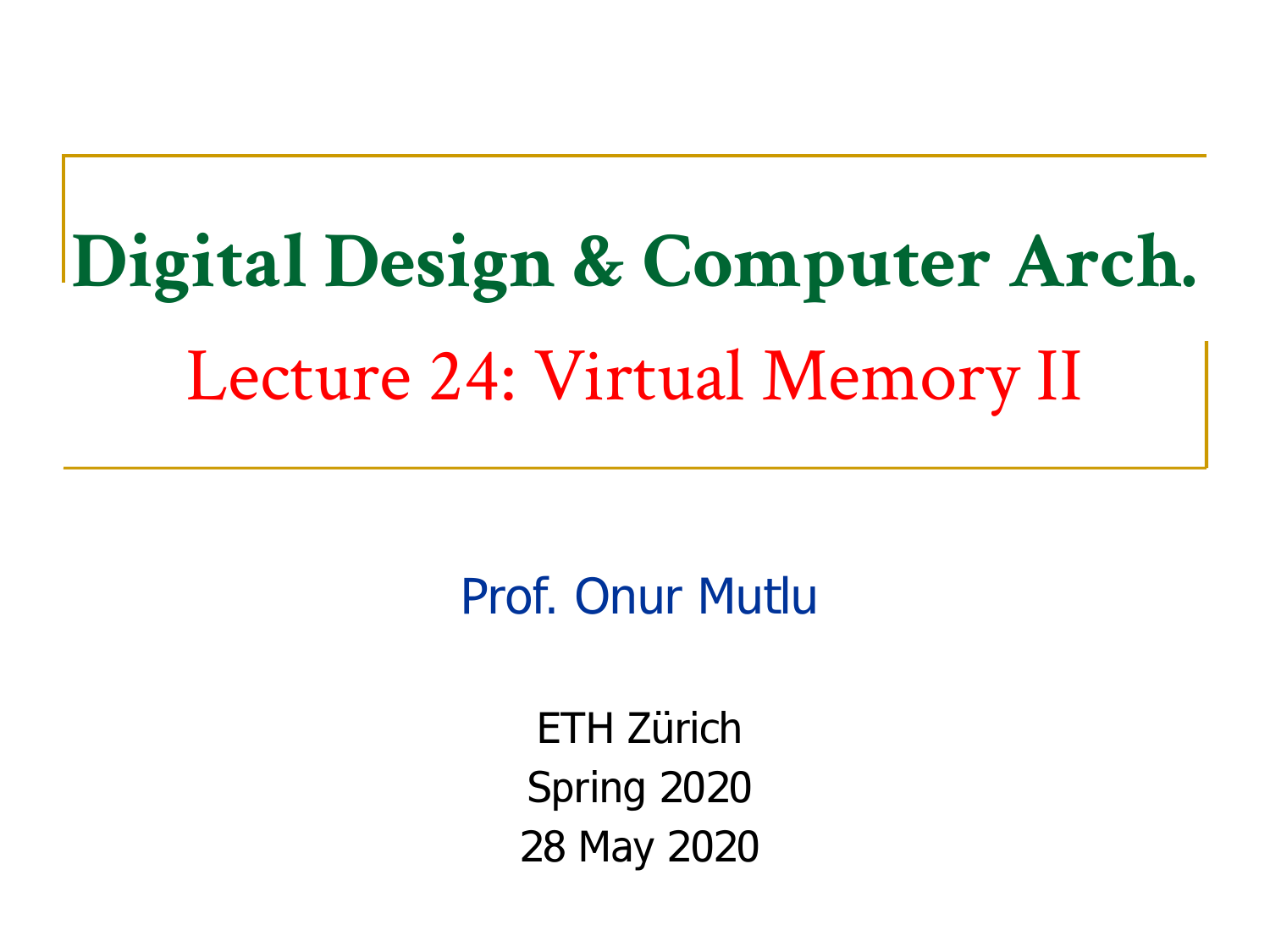

# Digital Design & Computer Arch. Lecture 24: Virtual Memory II

Prof. Onur Mutlu

ETH Zürich
Spring 2020
28 May 2020